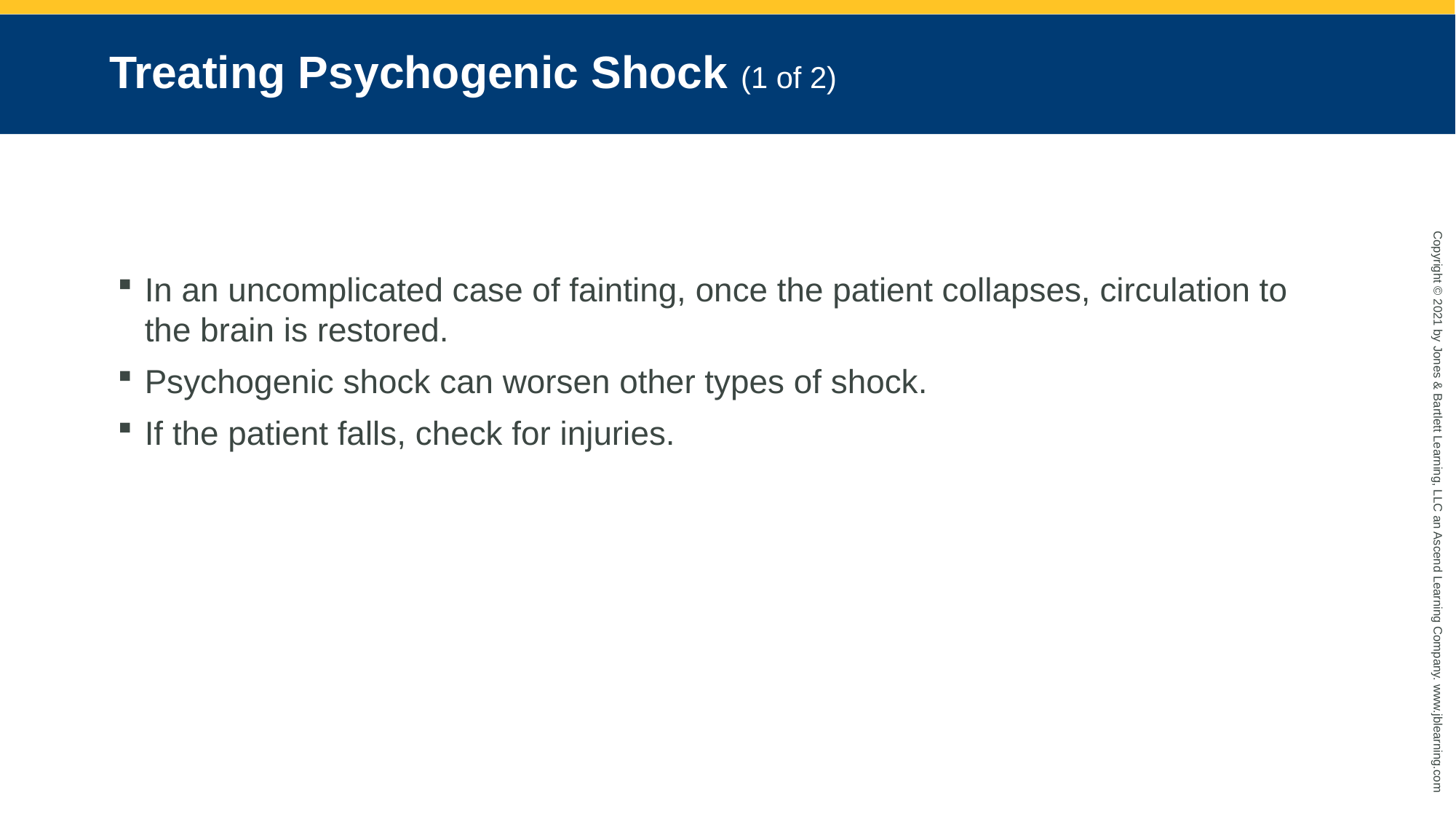

# Treating Psychogenic Shock (1 of 2)
In an uncomplicated case of fainting, once the patient collapses, circulation to the brain is restored.
Psychogenic shock can worsen other types of shock.
If the patient falls, check for injuries.